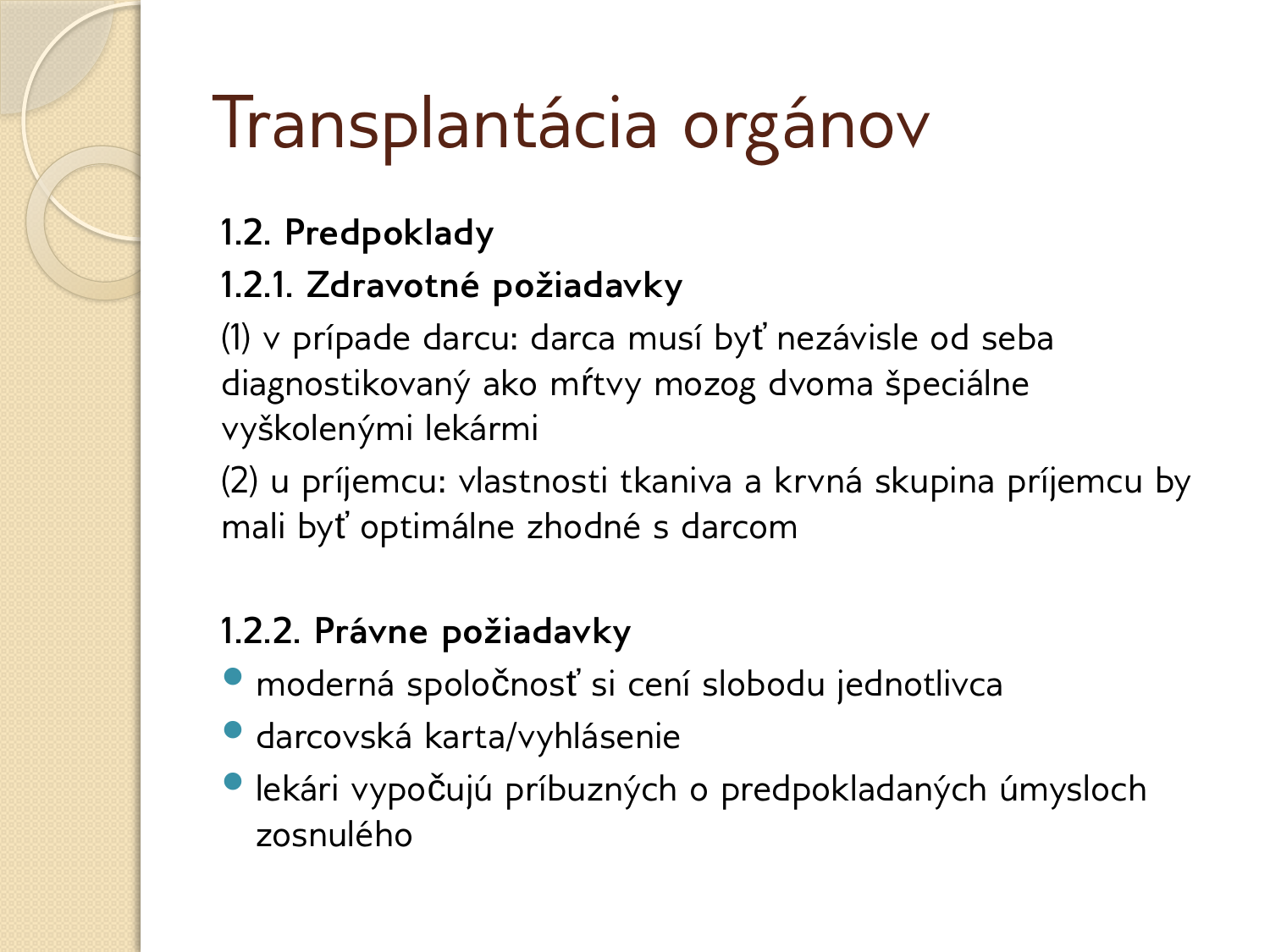

# Transplantácia orgánov
1.2. Predpoklady
1.2.1. Zdravotné požiadavky
	(1) v prípade darcu: darca musí byť nezávisle od seba diagnostikovaný ako mŕtvy mozog dvoma špeciálne vyškolenými lekármi
	(2) u príjemcu: vlastnosti tkaniva a krvná skupina príjemcu by mali byť optimálne zhodné s darcom

1.2.2. Právne požiadavky
moderná spoločnosť si cení slobodu jednotlivca
darcovská karta/vyhlásenie
lekári vypočujú príbuzných o predpokladaných úmysloch zosnulého